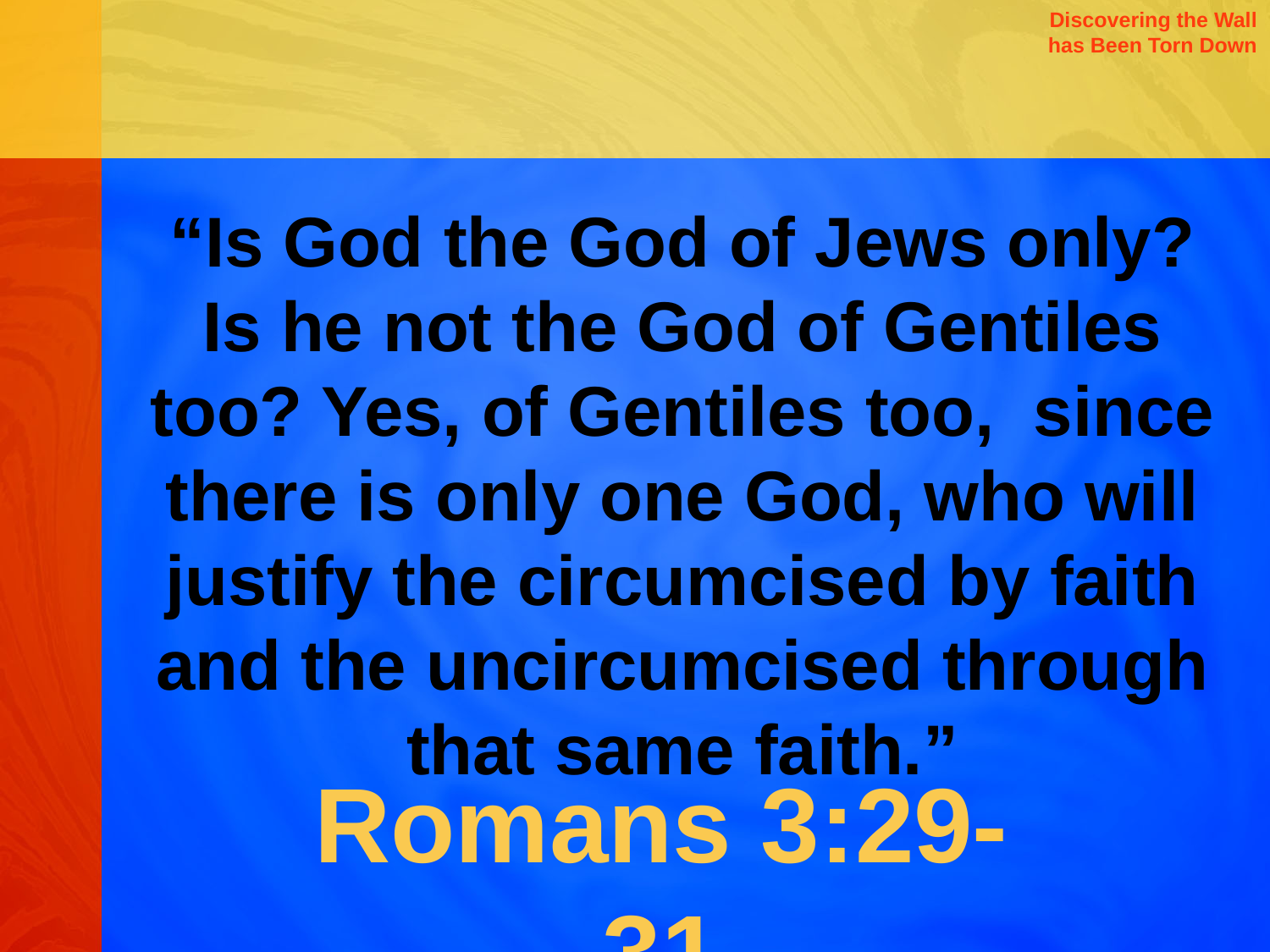

Discovering the Wall has Been Torn Down
“Is God the God of Jews only? Is he not the God of Gentiles too? Yes, of Gentiles too,  since there is only one God, who will justify the circumcised by faith and the uncircumcised through that same faith.”
Romans 3:29-31